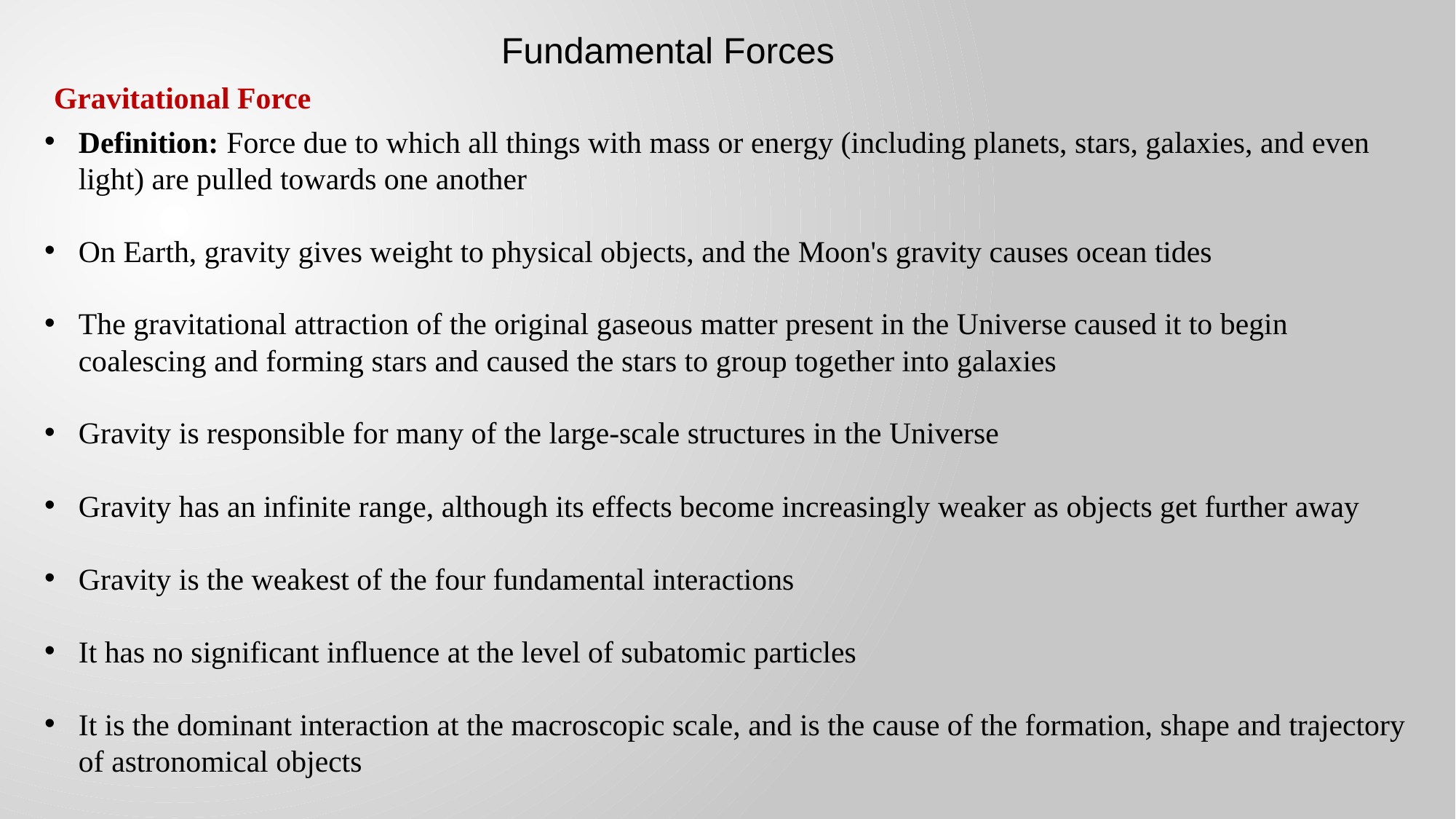

Fundamental Forces
Gravitational Force
Definition: Force due to which all things with mass or energy (including planets, stars, galaxies, and even light) are pulled towards one another

On Earth, gravity gives weight to physical objects, and the Moon's gravity causes ocean tides

The gravitational attraction of the original gaseous matter present in the Universe caused it to begin coalescing and forming stars and caused the stars to group together into galaxies

Gravity is responsible for many of the large-scale structures in the Universe

Gravity has an infinite range, although its effects become increasingly weaker as objects get further away

Gravity is the weakest of the four fundamental interactions

It has no significant influence at the level of subatomic particles

It is the dominant interaction at the macroscopic scale, and is the cause of the formation, shape and trajectory of astronomical objects